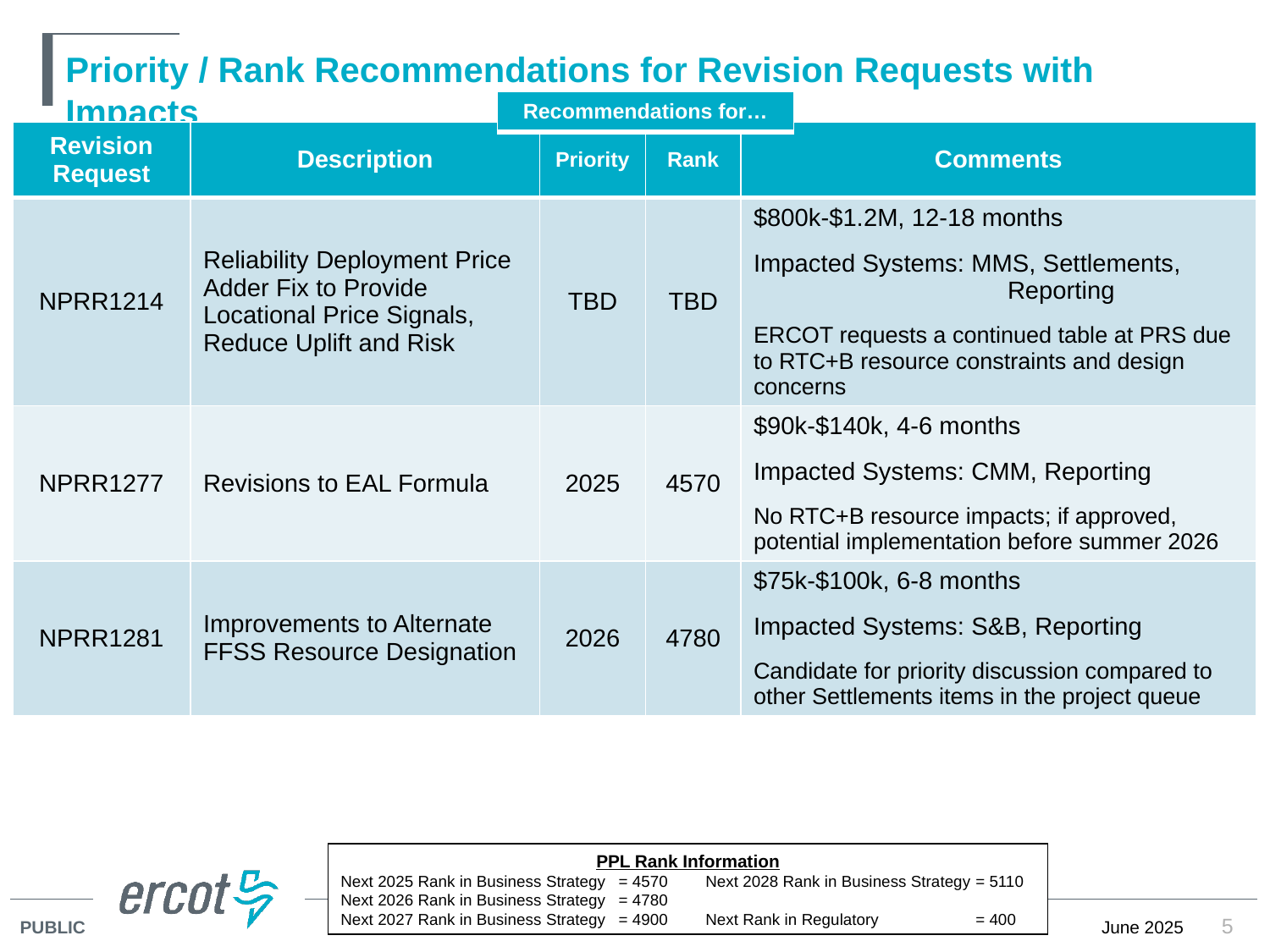

# Priority / Rank Recommendations for Revision Requests with Impacts
| Recommendations for… |
| --- |
| Revision Request | Description | Priority | Rank | Comments |
| --- | --- | --- | --- | --- |
| NPRR1214 | Reliability Deployment Price Adder Fix to Provide Locational Price Signals, Reduce Uplift and Risk | TBD | TBD | $800k-$1.2M, 12-18 months Impacted Systems: MMS, Settlements, Reporting ERCOT requests a continued table at PRS due to RTC+B resource constraints and design concerns |
| NPRR1277 | Revisions to EAL Formula | 2025 | 4570 | $90k-$140k, 4-6 months Impacted Systems: CMM, Reporting No RTC+B resource impacts; if approved, potential implementation before summer 2026 |
| NPRR1281 | Improvements to Alternate FFSS Resource Designation | 2026 | 4780 | $75k-$100k, 6-8 months Impacted Systems: S&B, Reporting Candidate for priority discussion compared to other Settlements items in the project queue |
PPL Rank Information
Next 2025 Rank in Business Strategy 	= 4570	Next 2028 Rank in Business Strategy 	= 5110
Next 2026 Rank in Business Strategy 	= 4780	Next 2029 Rank in Business Strategy 	= 5300
Next 2027 Rank in Business Strategy	= 4900	Next Rank in Regulatory 	= 400
5